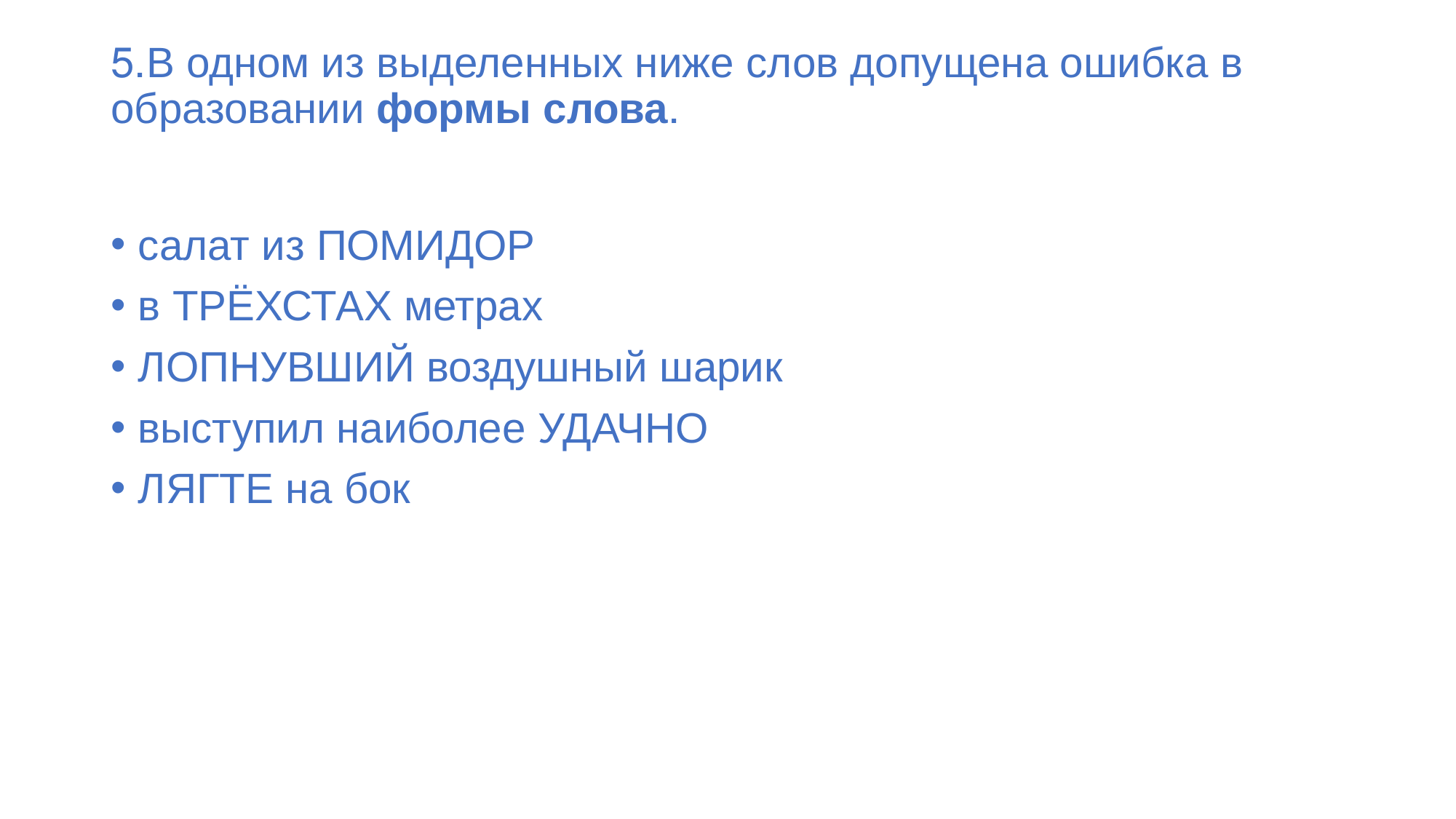

# 5.В одном из выделенных ниже слов допущена ошибка в образовании формы слова.

салат из ПОМИДОР
в ТРЁХСТАХ метрах
ЛОПНУВШИЙ воздушный шарик
выступил наиболее УДАЧНО
ЛЯГТЕ на бок